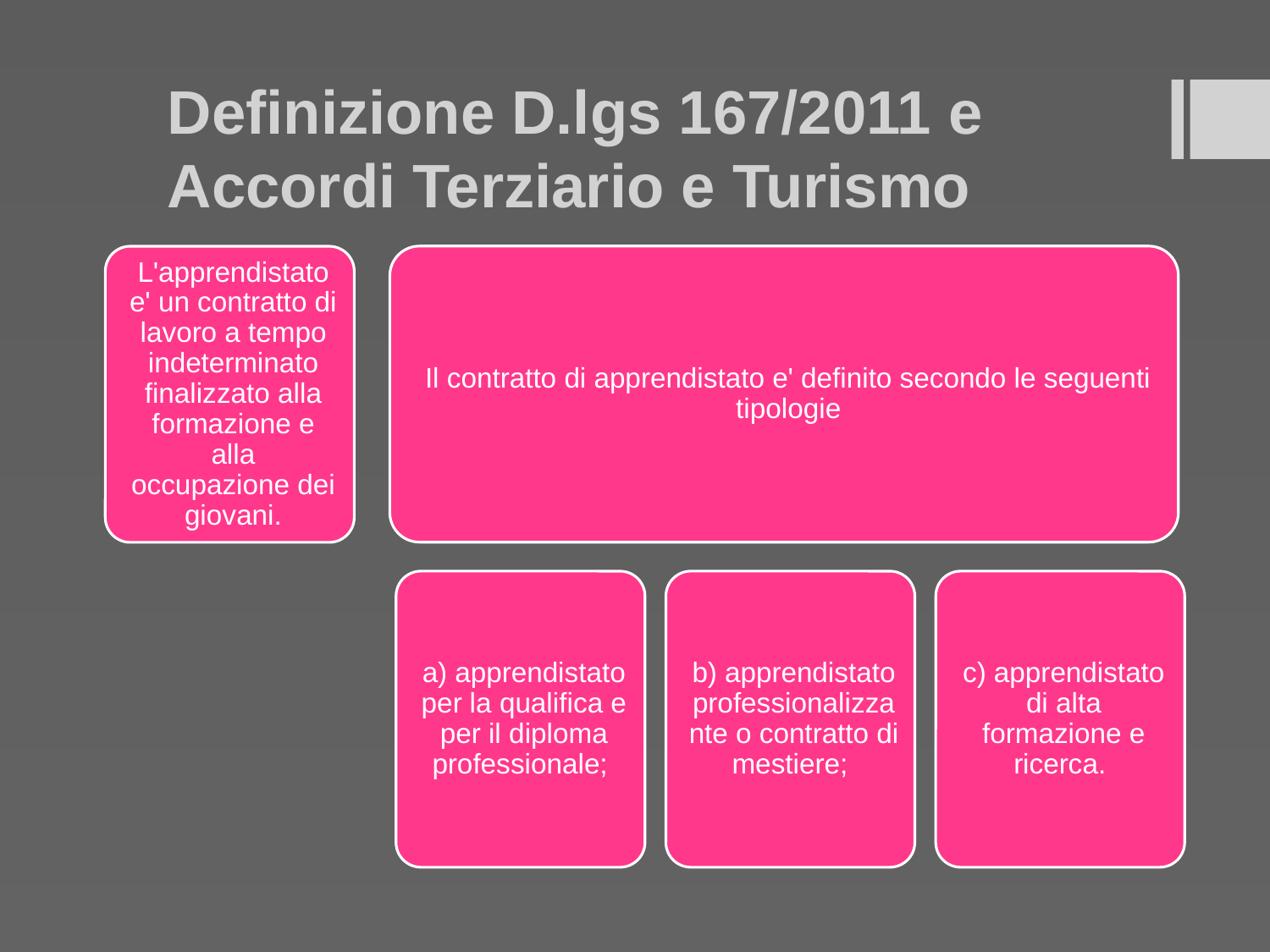

# Definizione D.lgs 167/2011 e Accordi Terziario e Turismo
L'apprendistato e' un contratto di lavoro a tempo indeterminato finalizzato alla formazione e alla occupazione dei giovani.
Il contratto di apprendistato e' definito secondo le seguenti tipologie
a) apprendistato per la qualifica e per il diploma professionale;
b) apprendistato professionalizzante o contratto di mestiere;
c) apprendistato di alta formazione e ricerca.